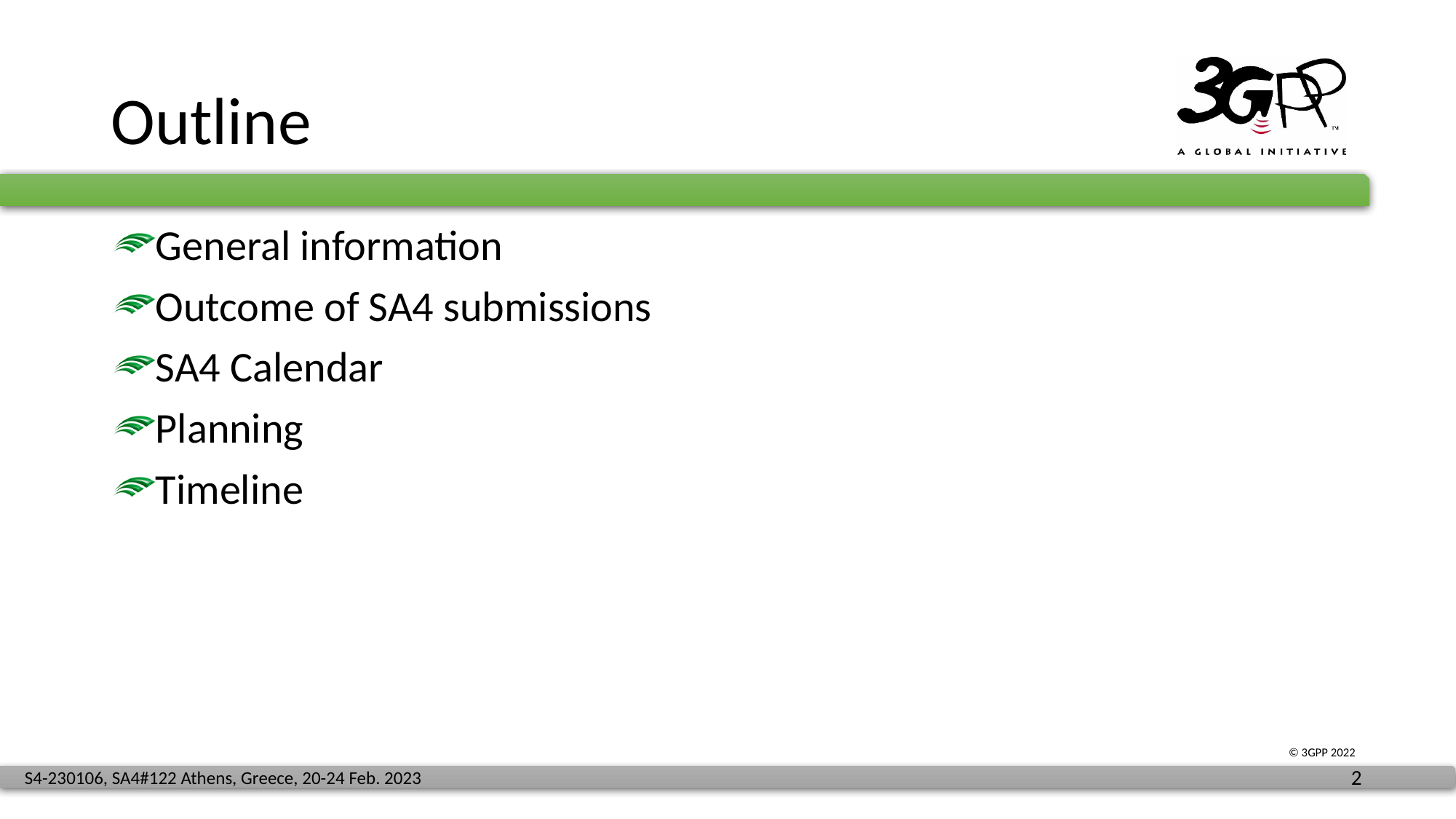

# Outline
General information
Outcome of SA4 submissions
SA4 Calendar
Planning
Timeline